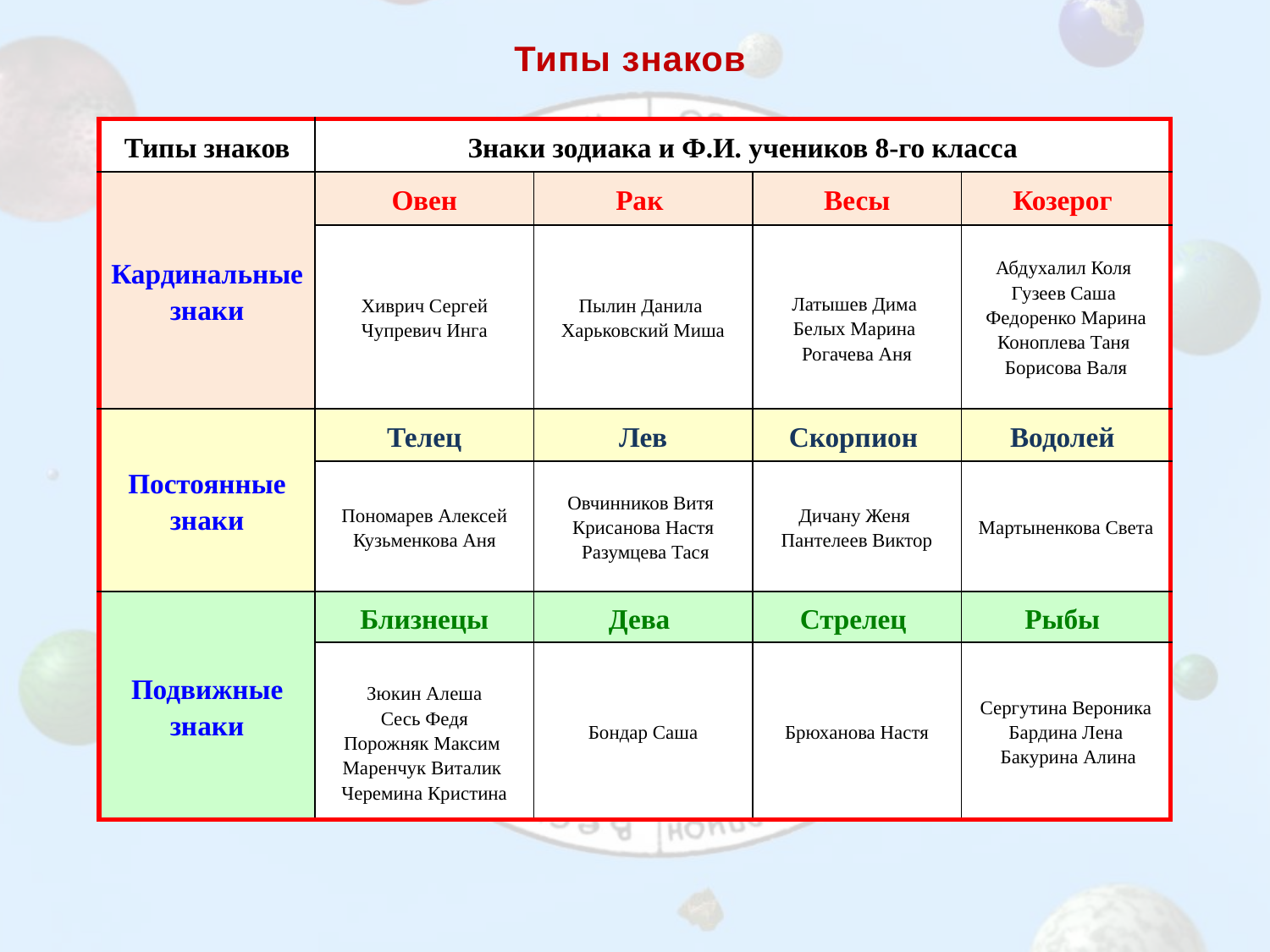

Типы знаков
| Типы знаков | Знаки зодиака и Ф.И. учеников 8-го класса |  |  |  |
| --- | --- | --- | --- | --- |
| Кардинальные знаки | Овен | Рак | Весы | Козерог |
|  | Хиврич Сергей Чупревич Инга | Пылин Данила Харьковский Миша | Латышев Дима Белых Марина Рогачева Аня | Абдухалил Коля Гузеев Саша Федоренко Марина Коноплева Таня Борисова Валя |
| Постоянные знаки | Телец | Лев | Скорпион | Водолей |
|  | Пономарев Алексей Кузьменкова Аня | Овчинников Витя Крисанова Настя Разумцева Тася | Дичану Женя Пантелеев Виктор | Мартыненкова Света |
| Подвижные знаки | Близнецы | Дева | Стрелец | Рыбы |
|  | Зюкин Алеша Сесь Федя Порожняк Максим Маренчук Виталик Черемина Кристина | Бондар Саша | Брюханова Настя | Сергутина Вероника Бардина Лена Бакурина Алина |